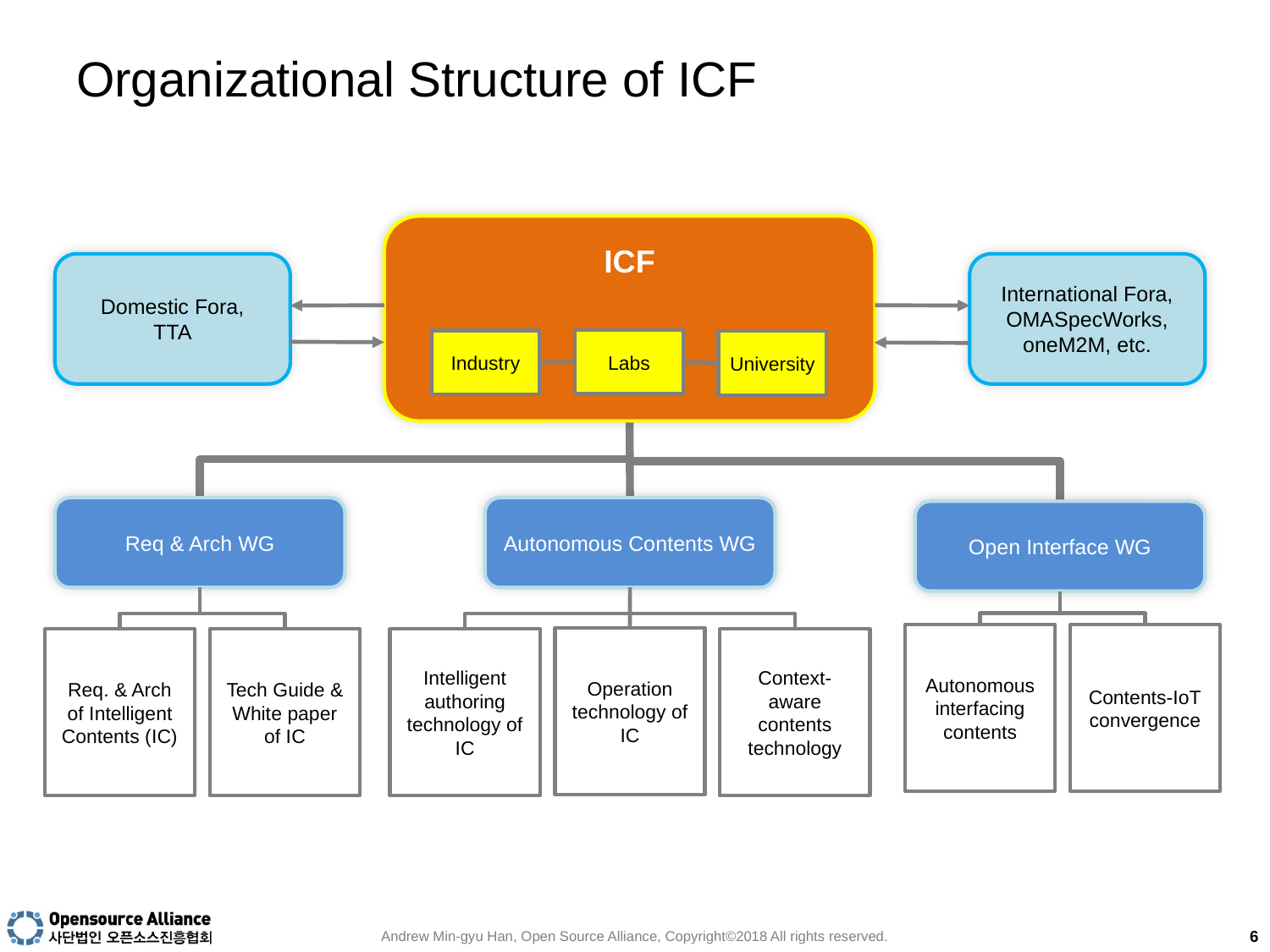

# Organizational Structure of ICF
ICF
Domestic Fora,
TTA
International Fora,
OMASpecWorks,
oneM2M, etc.
Labs
Industry
University
Req & Arch WG
Autonomous Contents WG
Open Interface WG
Autonomous interfacing contents
Contents-IoT
convergence
Operation technology of IC
Req. & Arch of Intelligent Contents (IC)
Tech Guide & White paper of IC
Intelligent authoring technology of IC
Context-aware contents technology
Andrew Min-gyu Han, Open Source Alliance, Copyright©2018 All rights reserved.
6